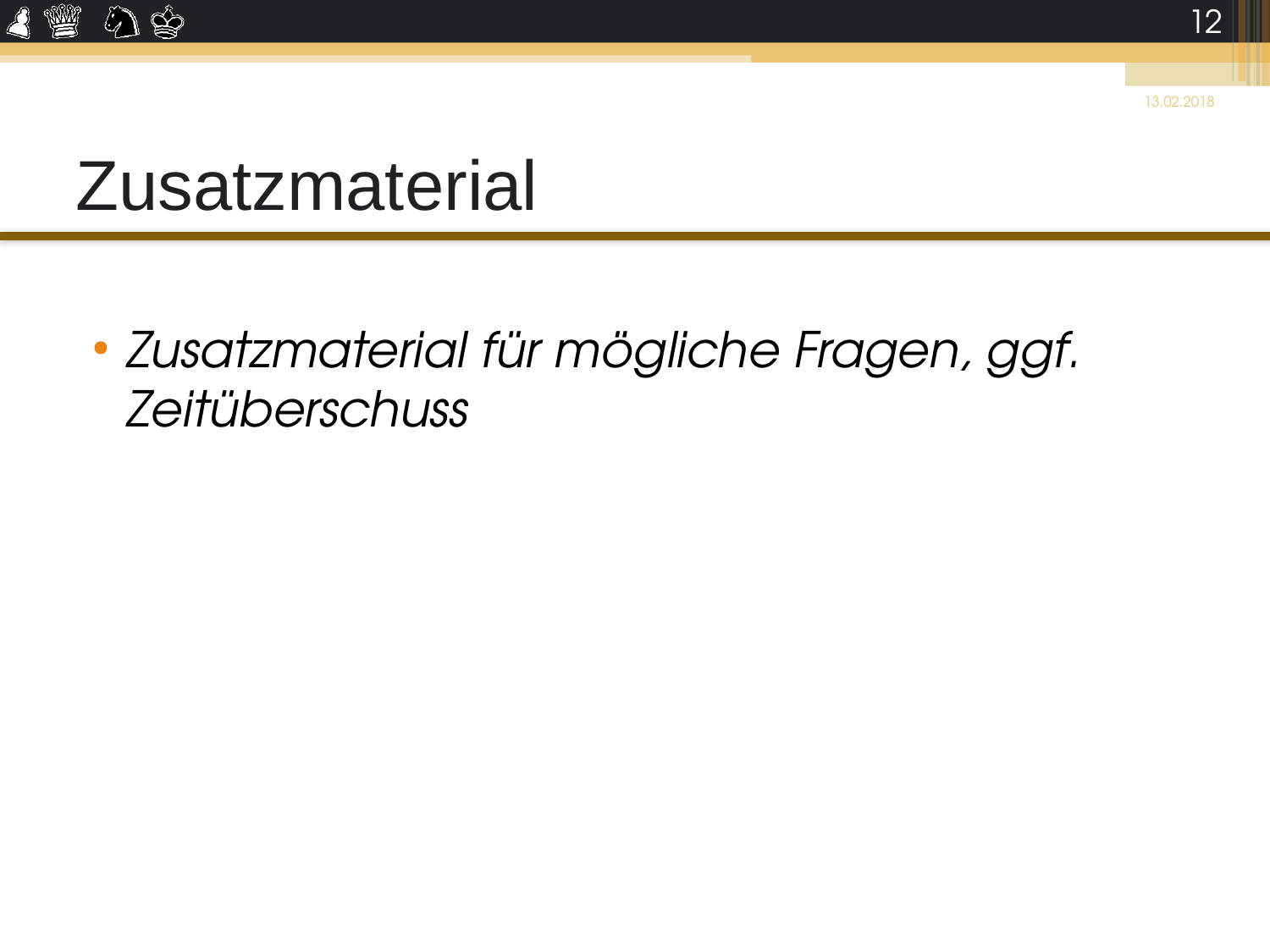

12
13.02.2018
# Zusatzmaterial
Zusatzmaterial für mögliche Fragen, ggf. Zeitüberschuss